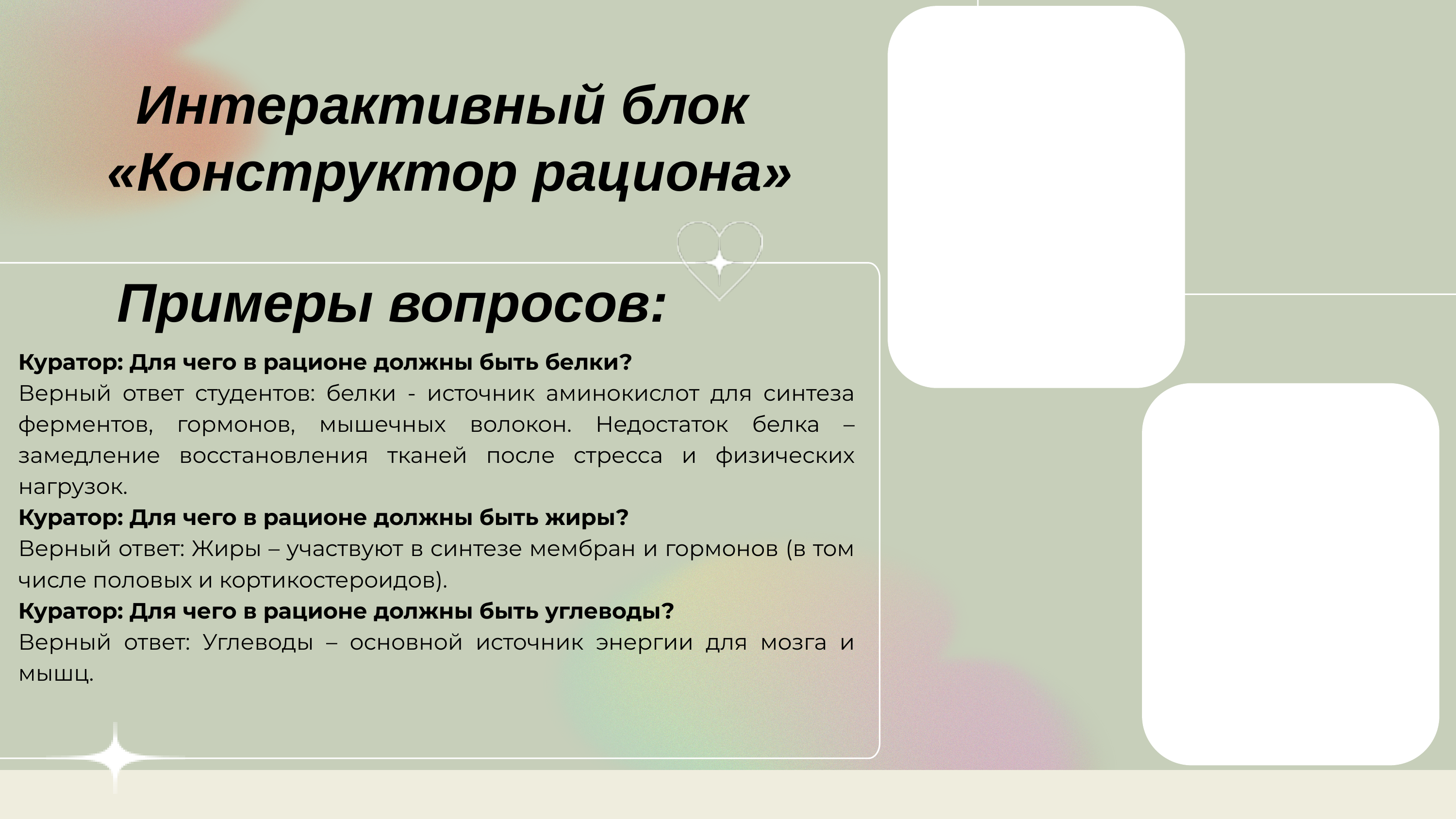

Интерактивный блок
«Конструктор рациона»

Примеры вопросов:
Куратор: Для чего в рационе должны быть белки?
Верный ответ студентов: белки - источник аминокислот для синтеза ферментов, гормонов, мышечных волокон. Недостаток белка – замедление восстановления тканей после стресса и физических нагрузок.
Куратор: Для чего в рационе должны быть жиры?
Верный ответ: Жиры – участвуют в синтезе мембран и гормонов (в том числе половых и кортикостероидов).
Куратор: Для чего в рационе должны быть углеводы?
Верный ответ: Углеводы – основной источник энергии для мозга и мышц.